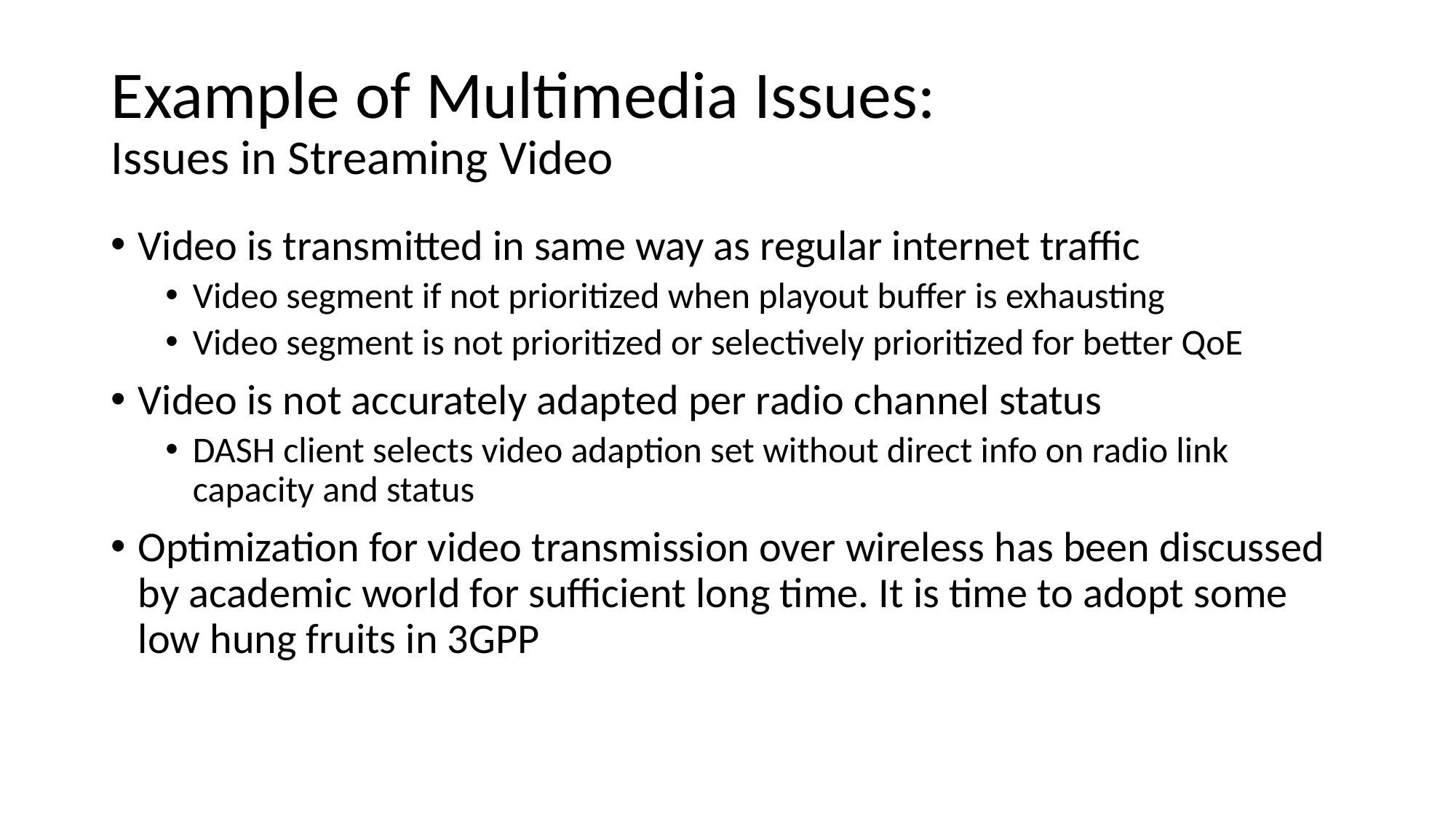

# Example of Multimedia Issues: Issues in Streaming Video
Video is transmitted in same way as regular internet traffic
Video segment if not prioritized when playout buffer is exhausting
Video segment is not prioritized or selectively prioritized for better QoE
Video is not accurately adapted per radio channel status
DASH client selects video adaption set without direct info on radio link capacity and status
Optimization for video transmission over wireless has been discussed by academic world for sufficient long time. It is time to adopt some low hung fruits in 3GPP